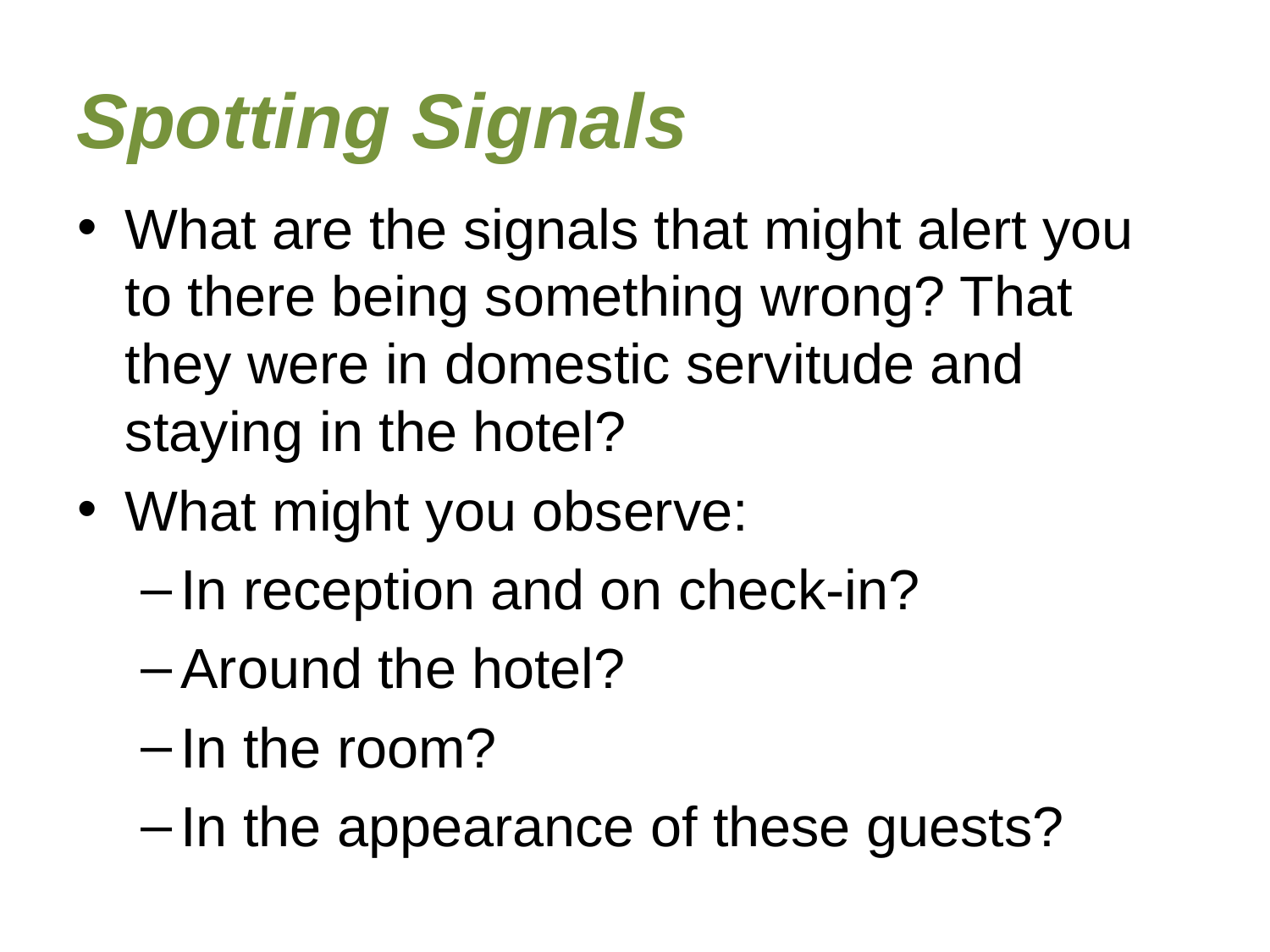

# Spotting Signals
What are the signals that might alert you to there being something wrong? That they were in domestic servitude and staying in the hotel?
What might you observe:
In reception and on check-in?
Around the hotel?
In the room?
In the appearance of these guests?